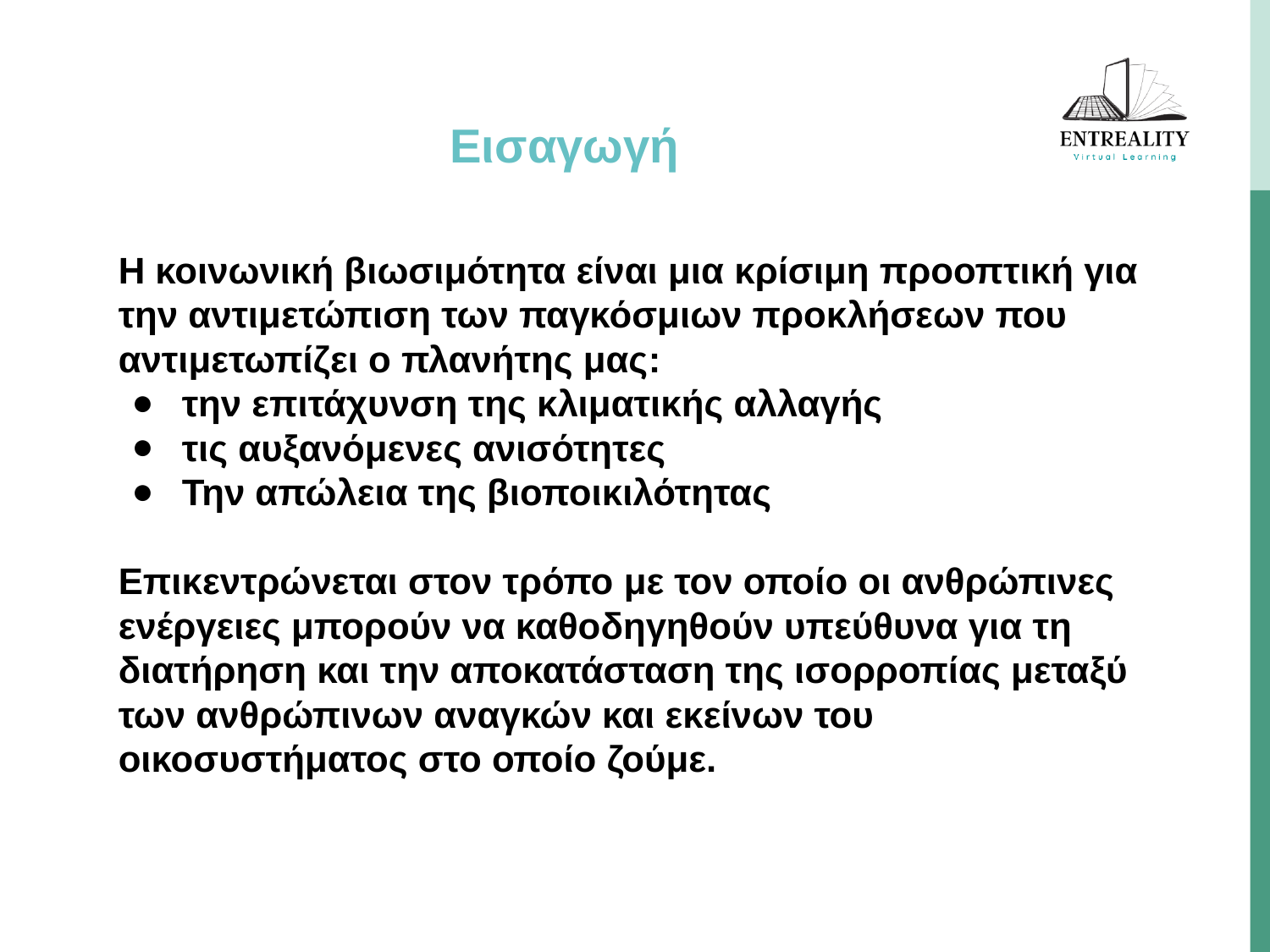

Εισαγωγή
Η κοινωνική βιωσιμότητα είναι μια κρίσιμη προοπτική για την αντιμετώπιση των παγκόσμιων προκλήσεων που αντιμετωπίζει ο πλανήτης μας:
την επιτάχυνση της κλιματικής αλλαγής
τις αυξανόμενες ανισότητες
Την απώλεια της βιοποικιλότητας

Επικεντρώνεται στον τρόπο με τον οποίο οι ανθρώπινες ενέργειες μπορούν να καθοδηγηθούν υπεύθυνα για τη διατήρηση και την αποκατάσταση της ισορροπίας μεταξύ των ανθρώπινων αναγκών και εκείνων του οικοσυστήματος στο οποίο ζούμε.